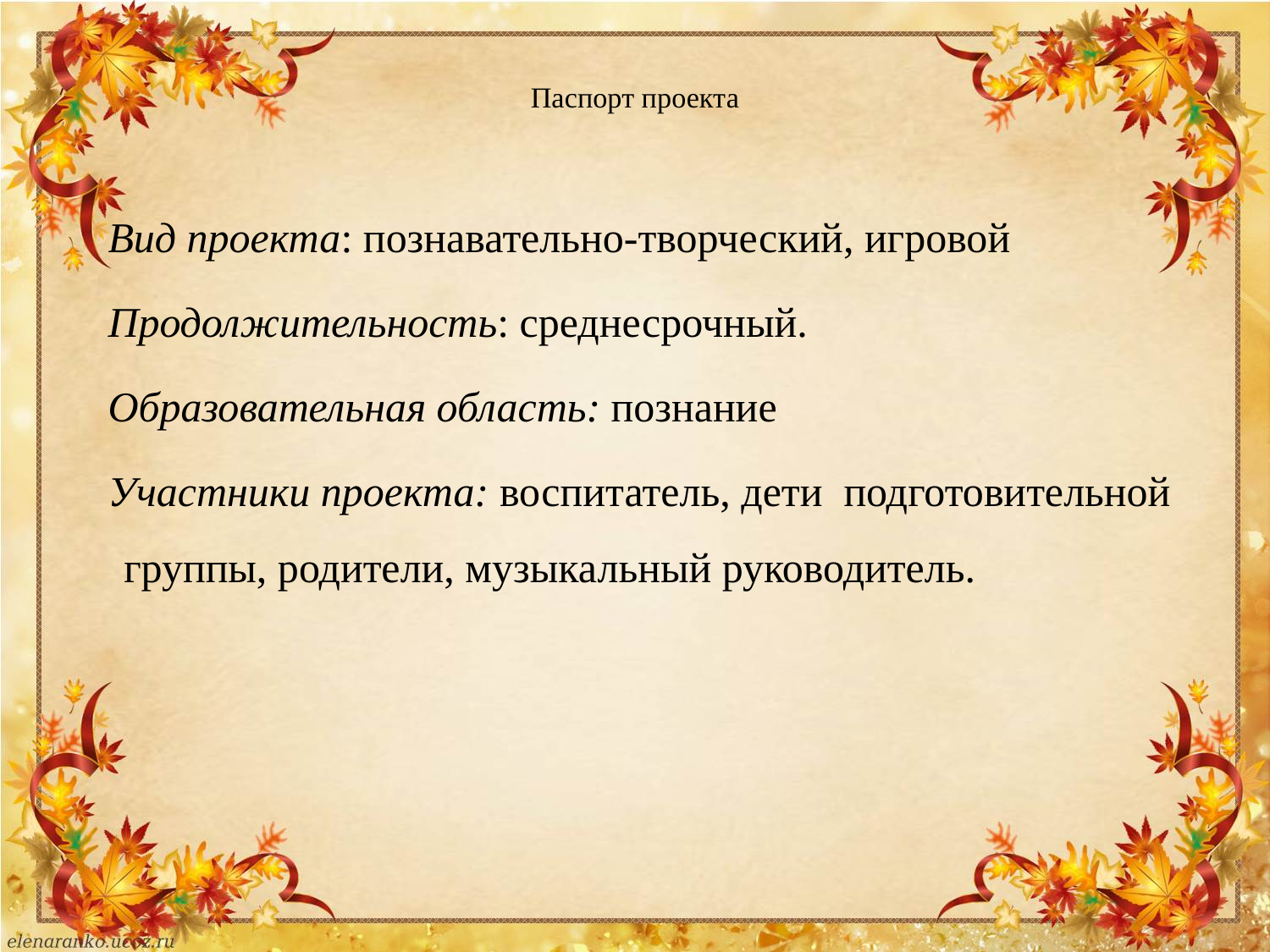

# Паспорт проекта
   Вид проекта: познавательно-творческий, игровой
   Продолжительность: среднесрочный.
   Образовательная область: познание
   Участники проекта: воспитатель, дети  подготовительной группы, родители, музыкальный руководитель.